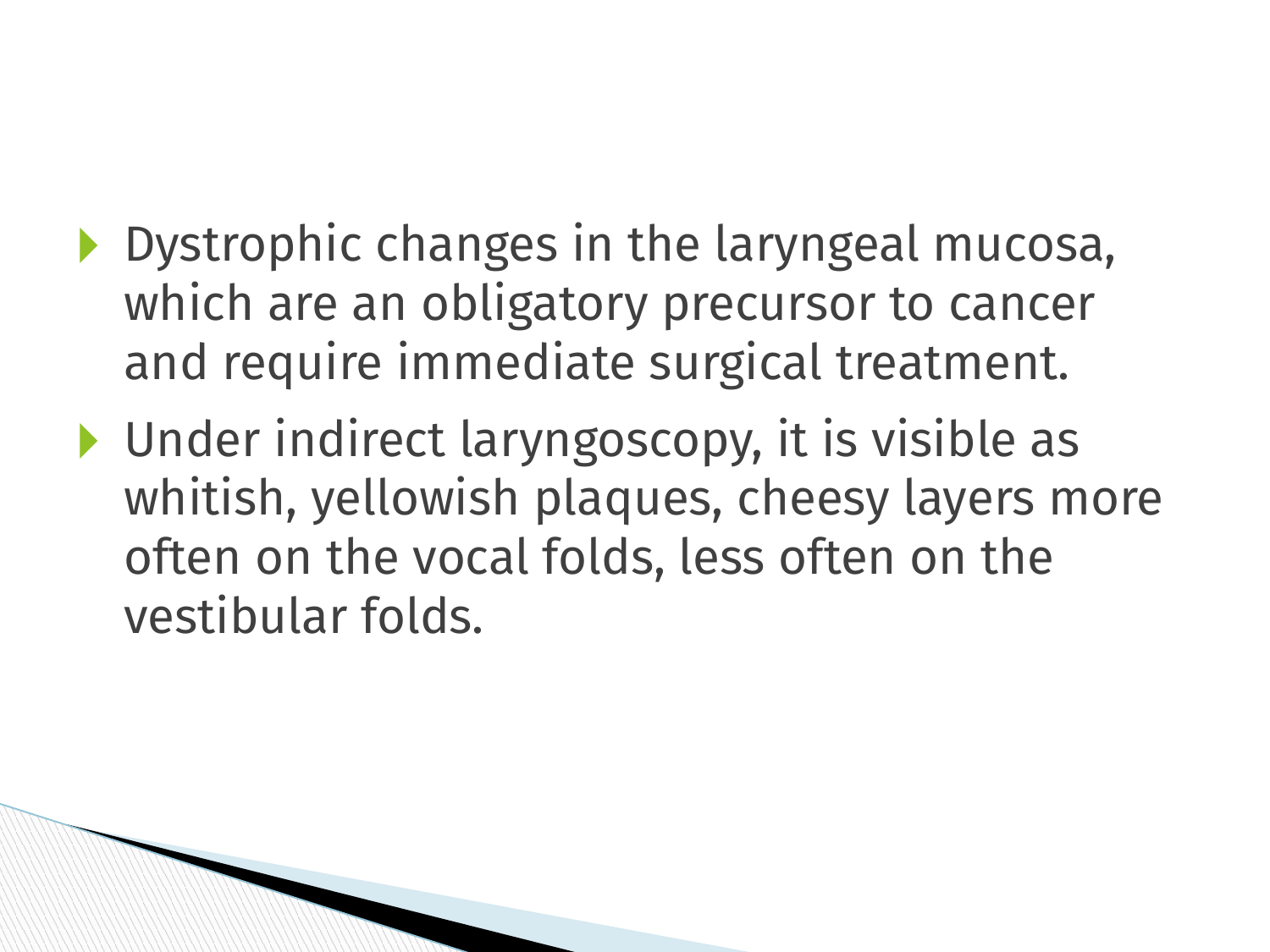

Dystrophic changes in the laryngeal mucosa, which are an obligatory precursor to cancer and require immediate surgical treatment.
Under indirect laryngoscopy, it is visible as whitish, yellowish plaques, cheesy layers more often on the vocal folds, less often on the vestibular folds.